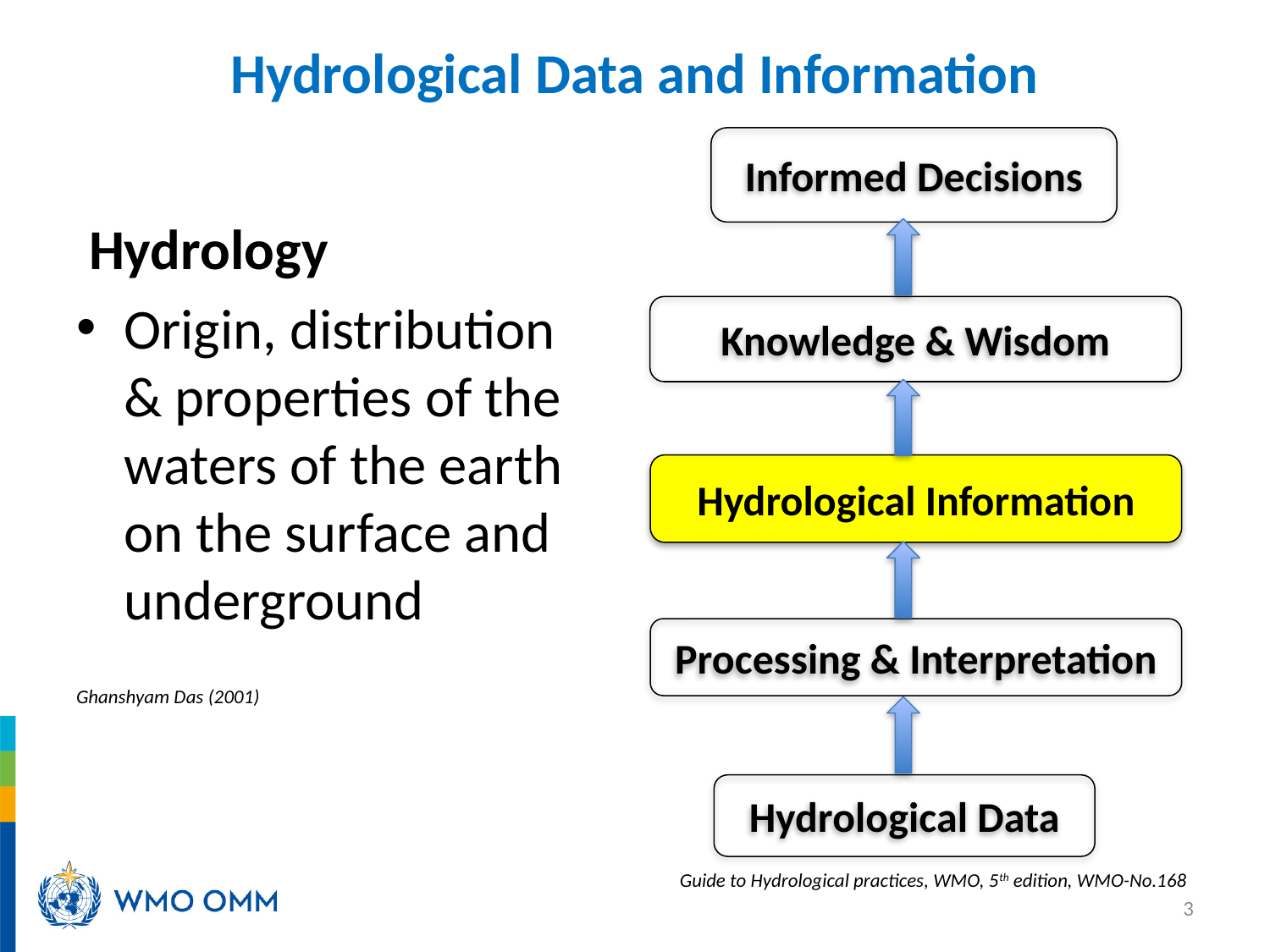

# Hydrological Data and Information

 Hydrology
Origin, distribution & properties of the waters of the earth on the surface and underground

Ghanshyam Das (2001)
Informed Decisions

Knowledge & Wisdom

Hydrological Information

Processing & Interpretation

Hydrological Data
Guide to Hydrological practices, WMO, 5th edition, WMO-No.168
3